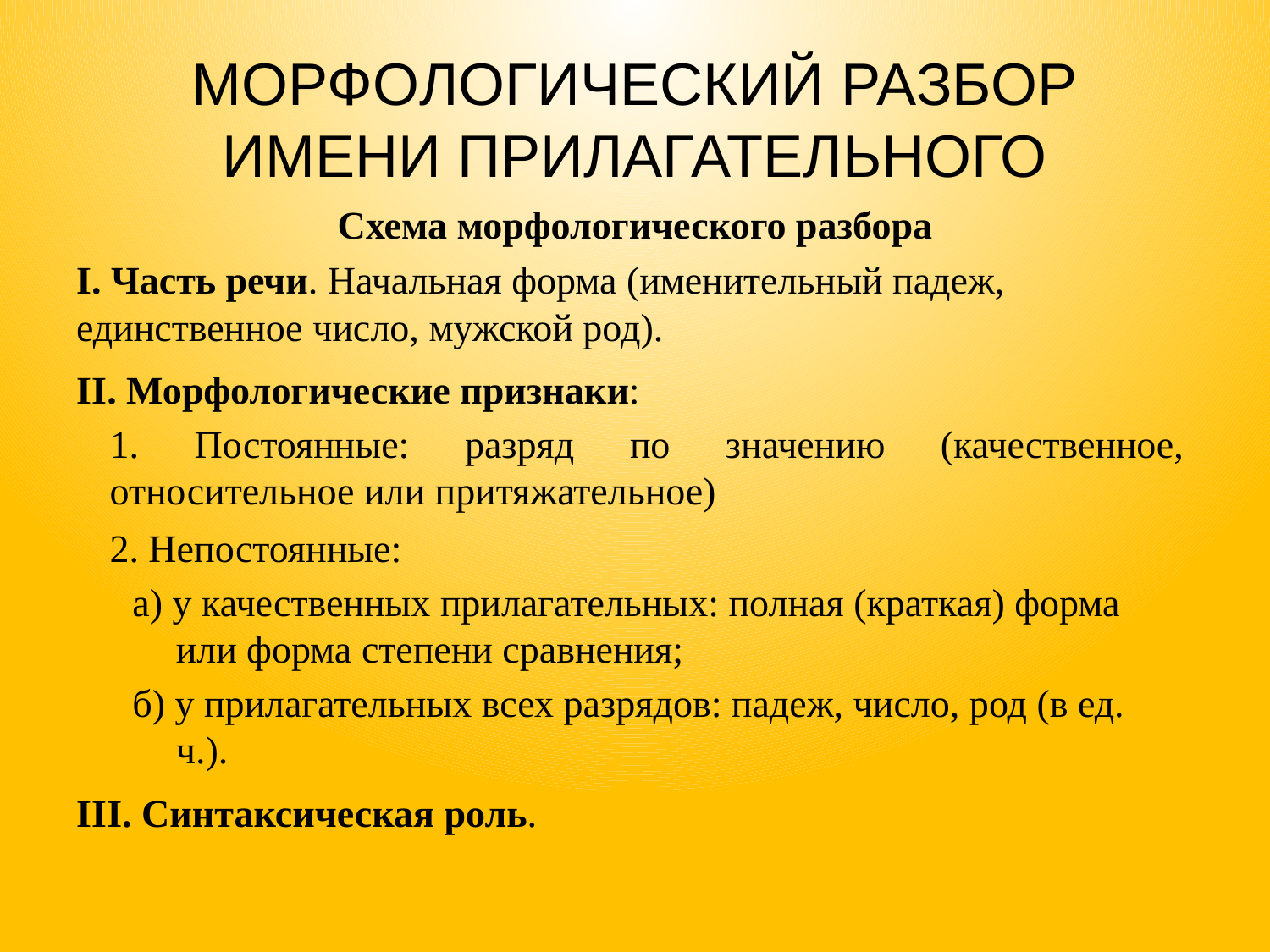

# МОРФОЛОГИЧЕСКИЙ РАЗБОР ИМЕНИ ПРИЛАГАТЕЛЬНОГО
Схема морфологического разбора
I. Часть речи. Начальная форма (именительный падеж, единственное число, мужской род).
II. Морфологические признаки:
1. Постоянные: разряд по значению (качественное, относительное или притяжательное)
2. Непостоянные:
а) у качественных прилагательных: полная (краткая) форма или форма степени сравнения;
б) у прилагательных всех разрядов: падеж, число, род (в ед. ч.).
III. Синтаксическая роль.